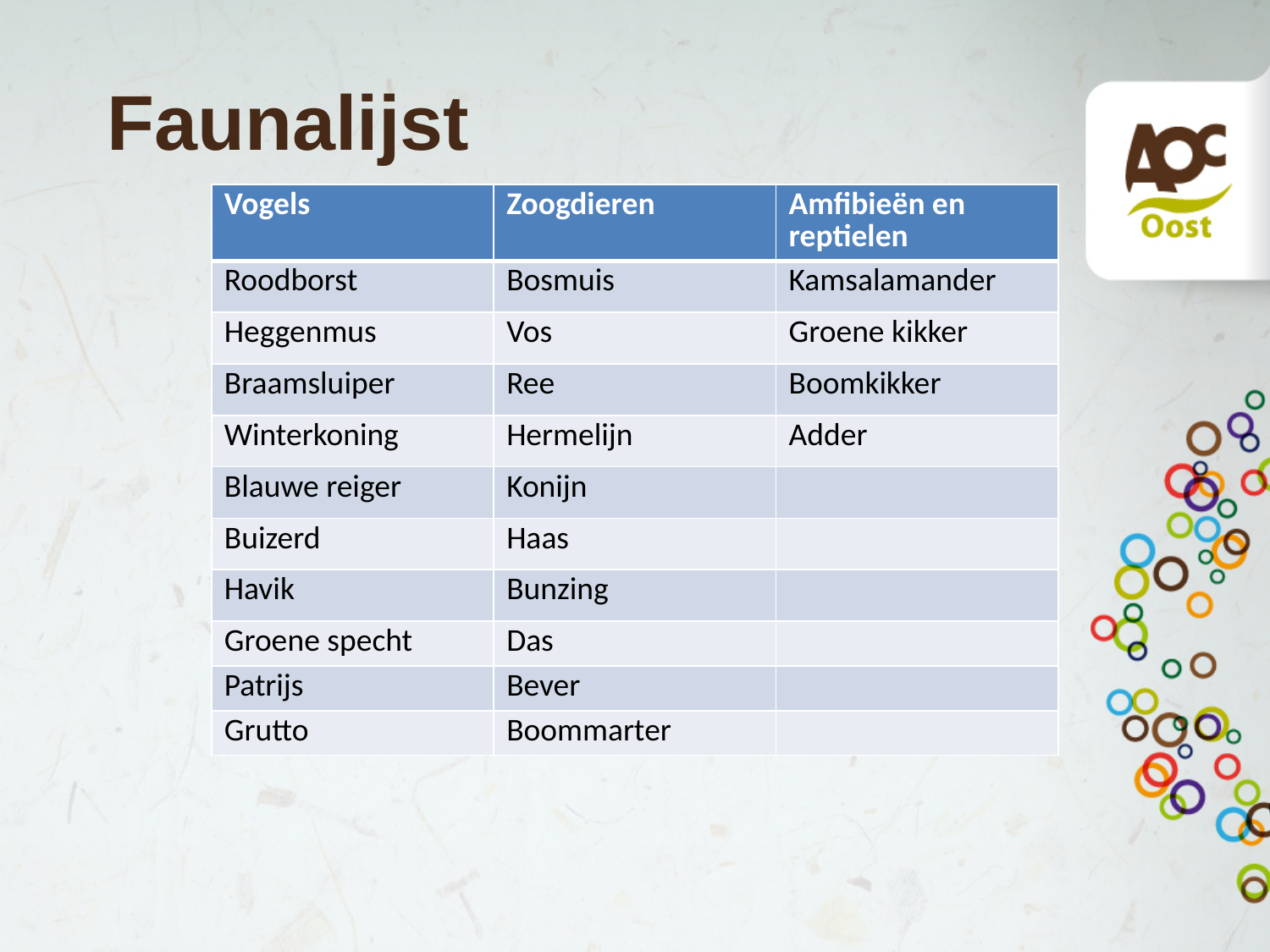

# Faunalijst
| Vogels | Zoogdieren | Amfibieën en reptielen |
| --- | --- | --- |
| Roodborst | Bosmuis | Kamsalamander |
| Heggenmus | Vos | Groene kikker |
| Braamsluiper | Ree | Boomkikker |
| Winterkoning | Hermelijn | Adder |
| Blauwe reiger | Konijn |  |
| Buizerd | Haas |  |
| Havik | Bunzing |  |
| Groene specht | Das |  |
| Patrijs | Bever |  |
| Grutto | Boommarter |  |